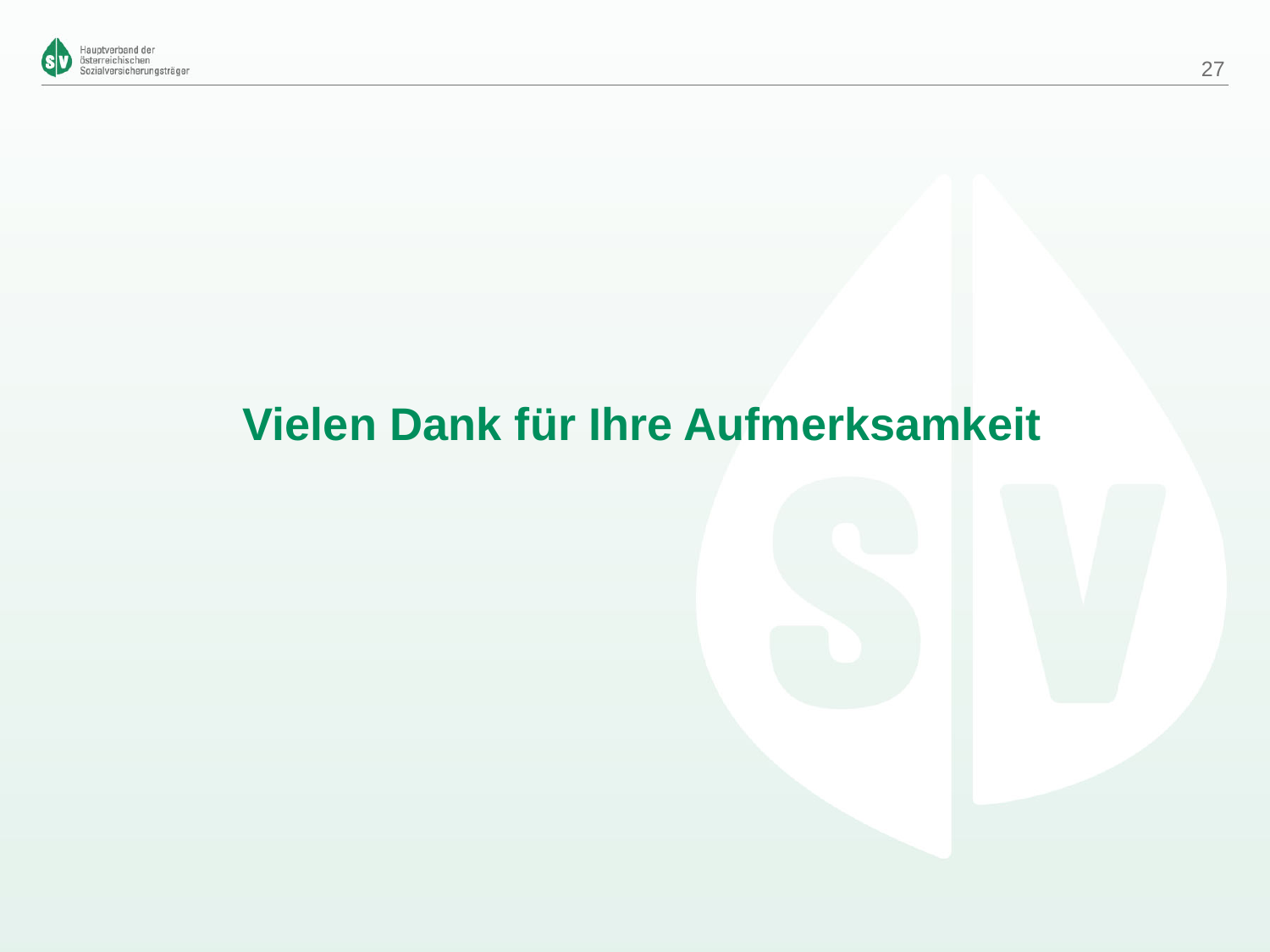

#
27

Vielen Dank für Ihre Aufmerksamkeit